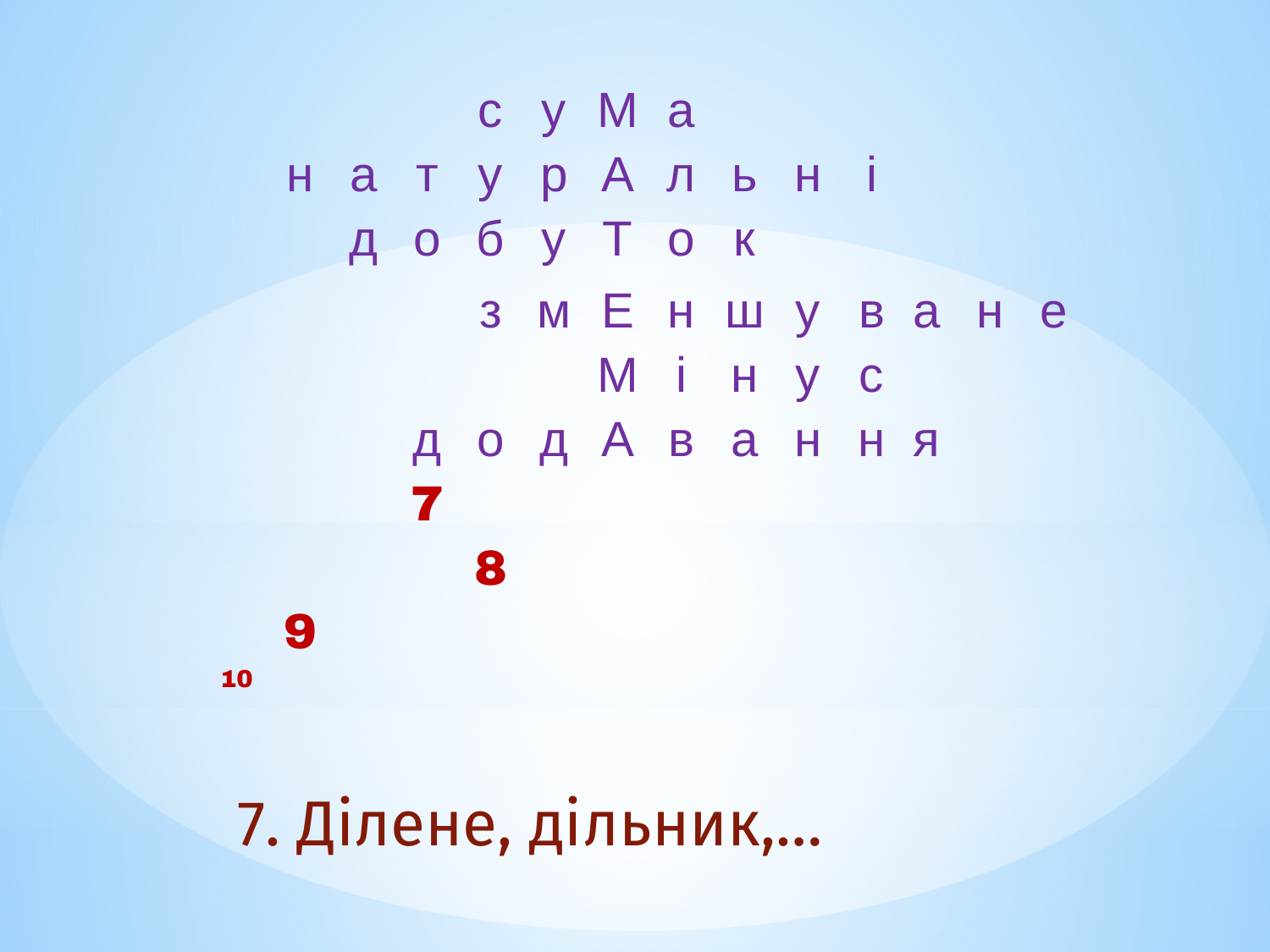

|  |  |  |  | с | у | М | а |  |  |  |  |  |  |
| --- | --- | --- | --- | --- | --- | --- | --- | --- | --- | --- | --- | --- | --- |
|  | н | а | т | у | р | А | л | ь | н | і |  |  |  |
|  |  | д | о | б | у | Т | о | к |  |  |  |  |  |
|  |  |  |  | з | м | Е | н | ш | у | в | а | н | е |
|  |  |  |  |  |  | М | і | н | у | с |  |  |  |
|  |  |  | д | о | д | А | в | а | н | н | я |  |  |
|  |  |  | 7 |  |  |  |  |  |  |  |  |  |  |
|  |  |  |  | 8 |  |  |  |  |  |  |  |  |  |
|  | 9 |  |  |  |  |  |  |  |  |  |  |  |  |
| 10 |  |  |  |  |  |  |  |  |  |  |  |  |  |
7. Ділене, дільник,…